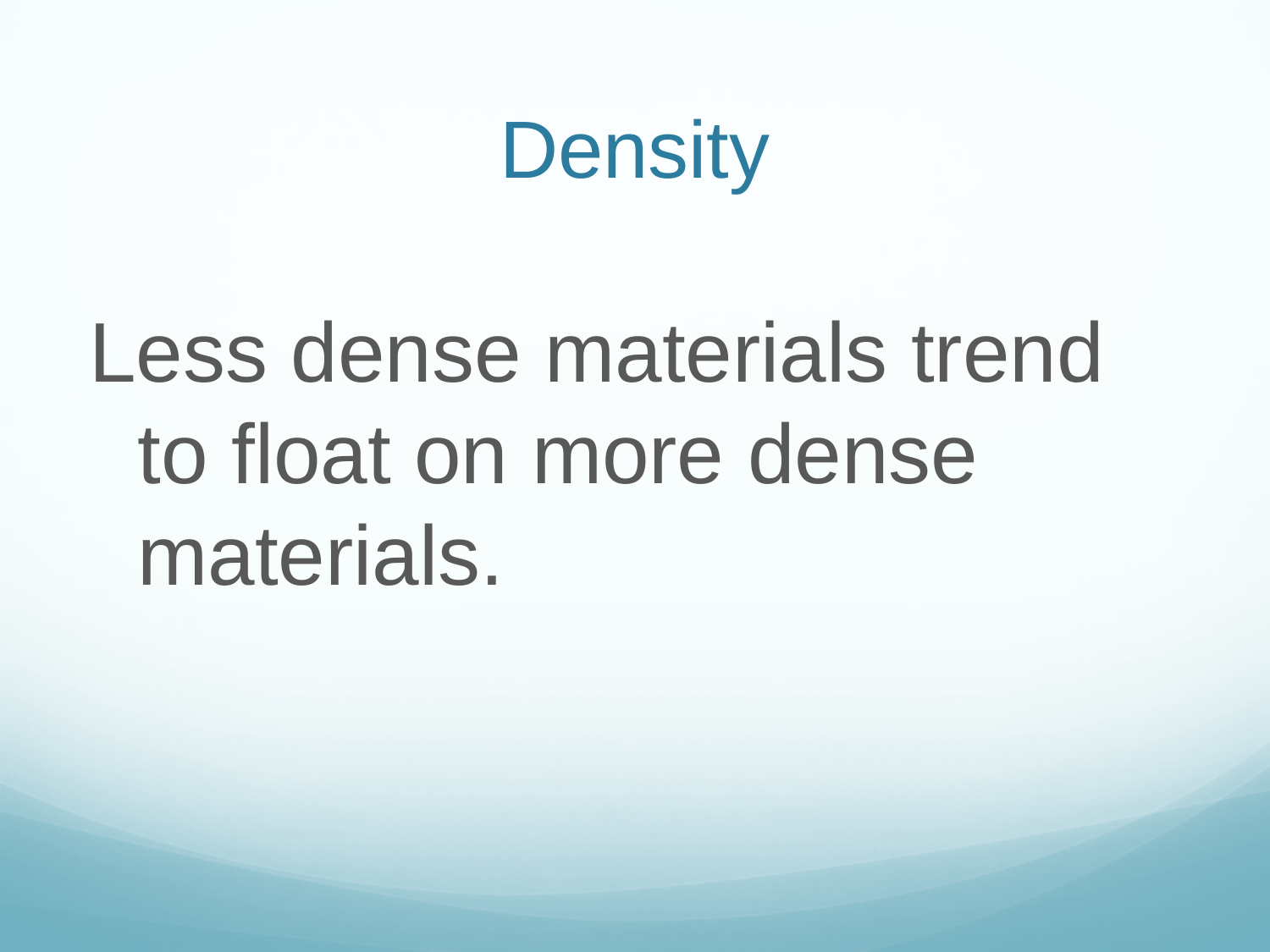

# Density

Less dense materials trend to float on more dense materials.